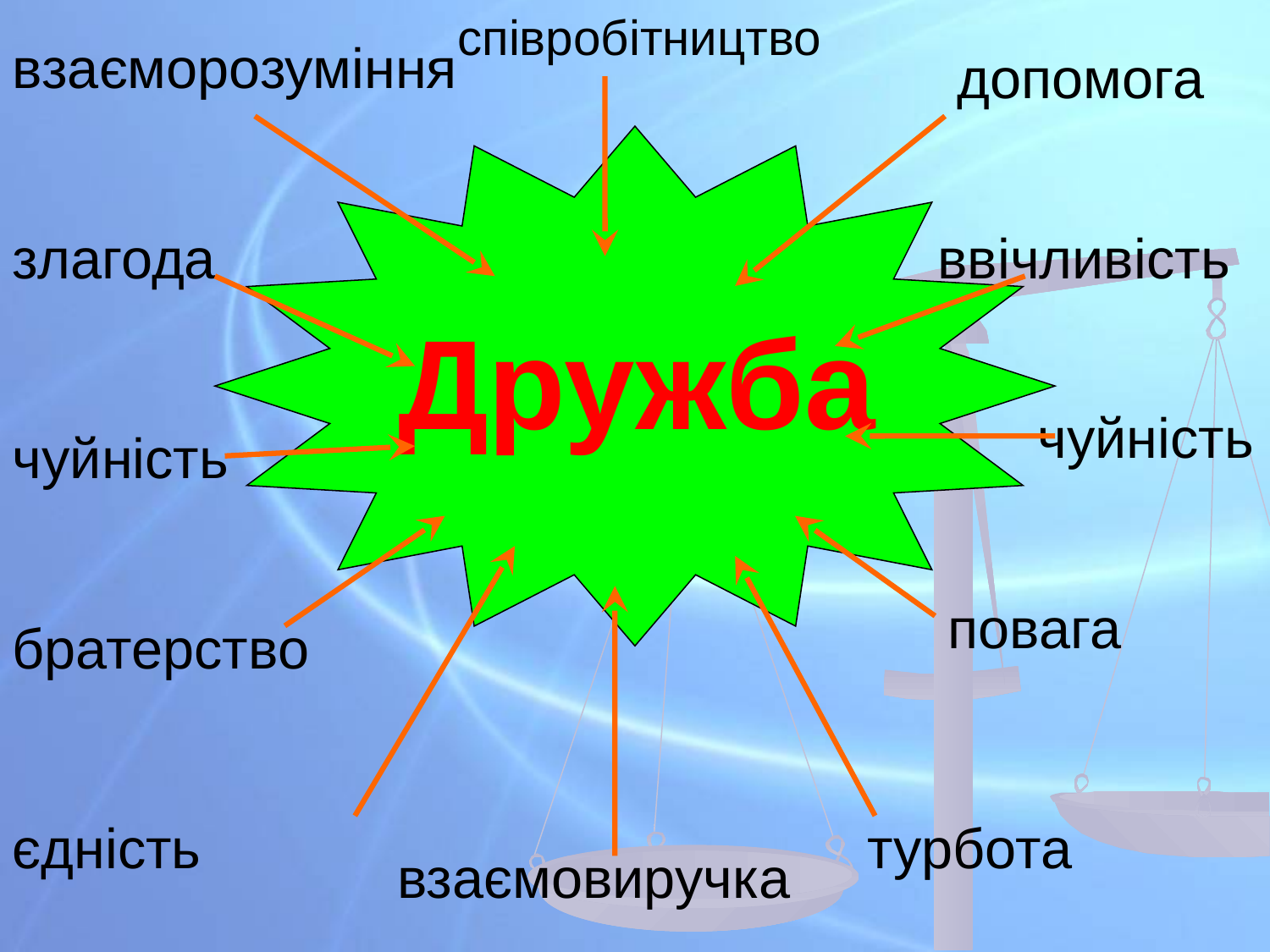

співробітництво
взаєморозуміння
допомога

злагода
ввічливість

 Дружба
чуйність
чуйність

повага
братерство
єдність
турбота
взаємовиручка